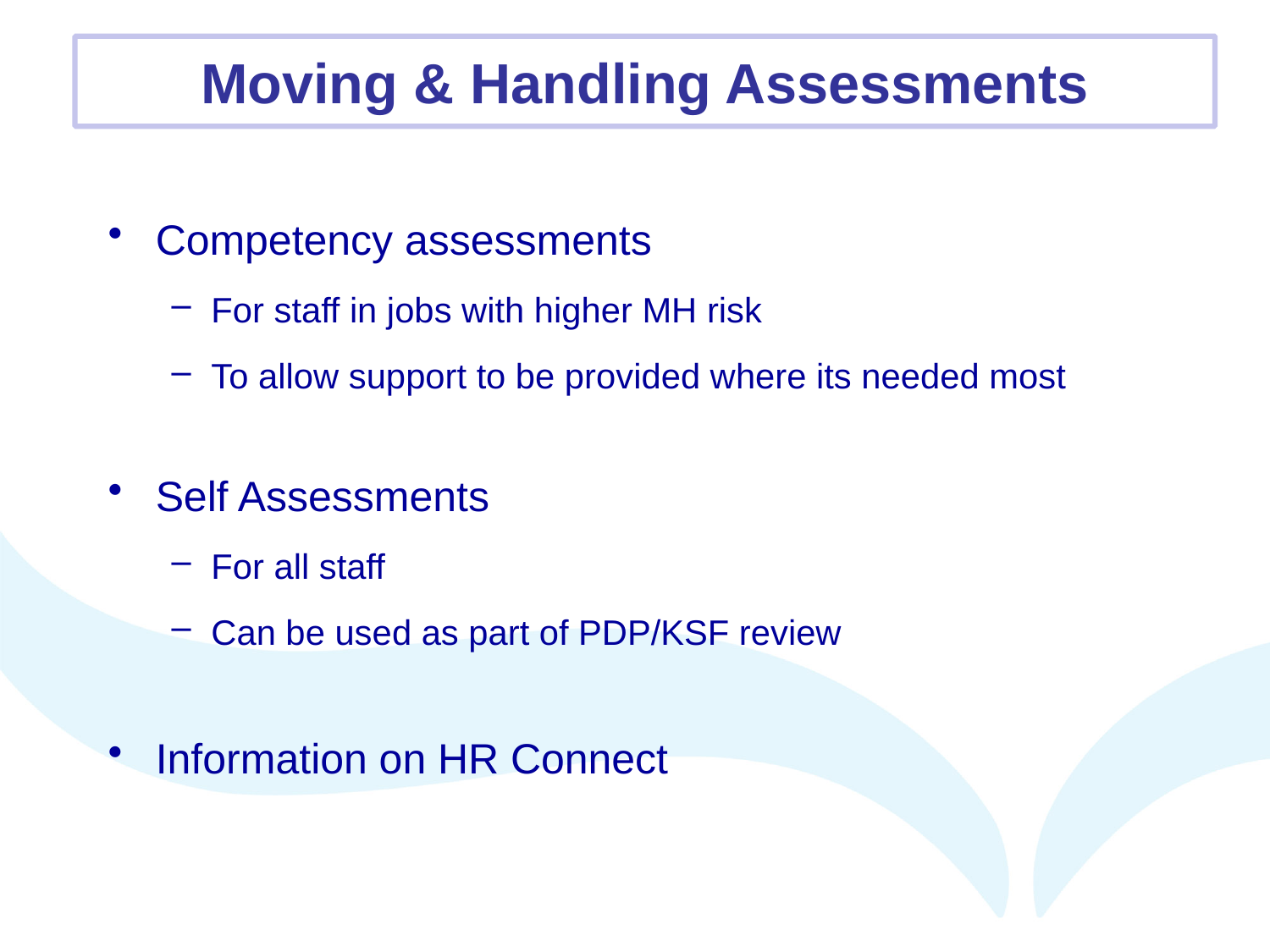

Moving & Handling Assessments
Competency assessments
For staff in jobs with higher MH risk
To allow support to be provided where its needed most

Self Assessments
For all staff
Can be used as part of PDP/KSF review

Information on HR Connect